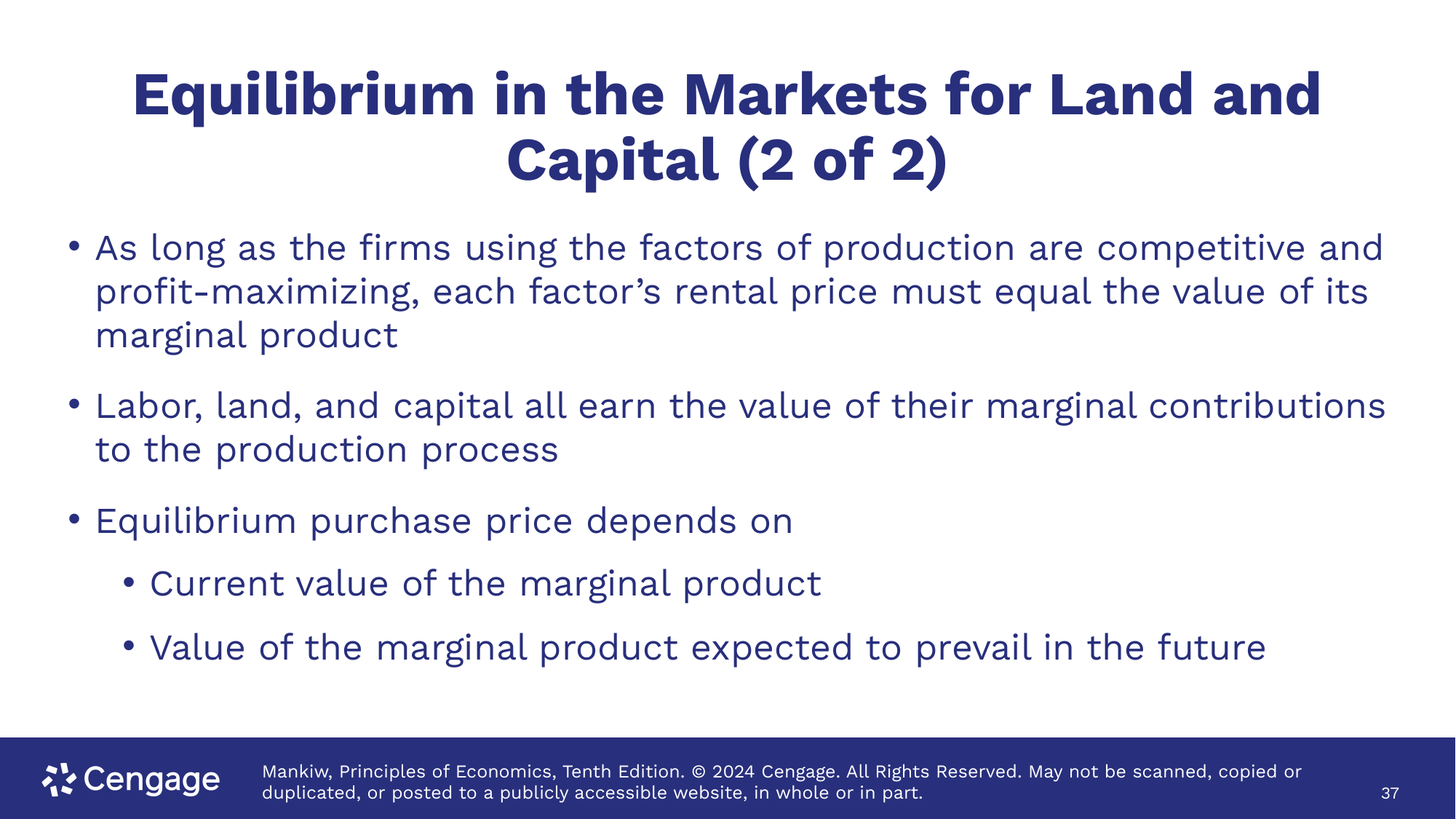

# Equilibrium in the Markets for Land and Capital (2 of 2)
As long as the firms using the factors of production are competitive and profit-maximizing, each factor’s rental price must equal the value of its marginal product
Labor, land, and capital all earn the value of their marginal contributions to the production process
Equilibrium purchase price depends on
Current value of the marginal product
Value of the marginal product expected to prevail in the future